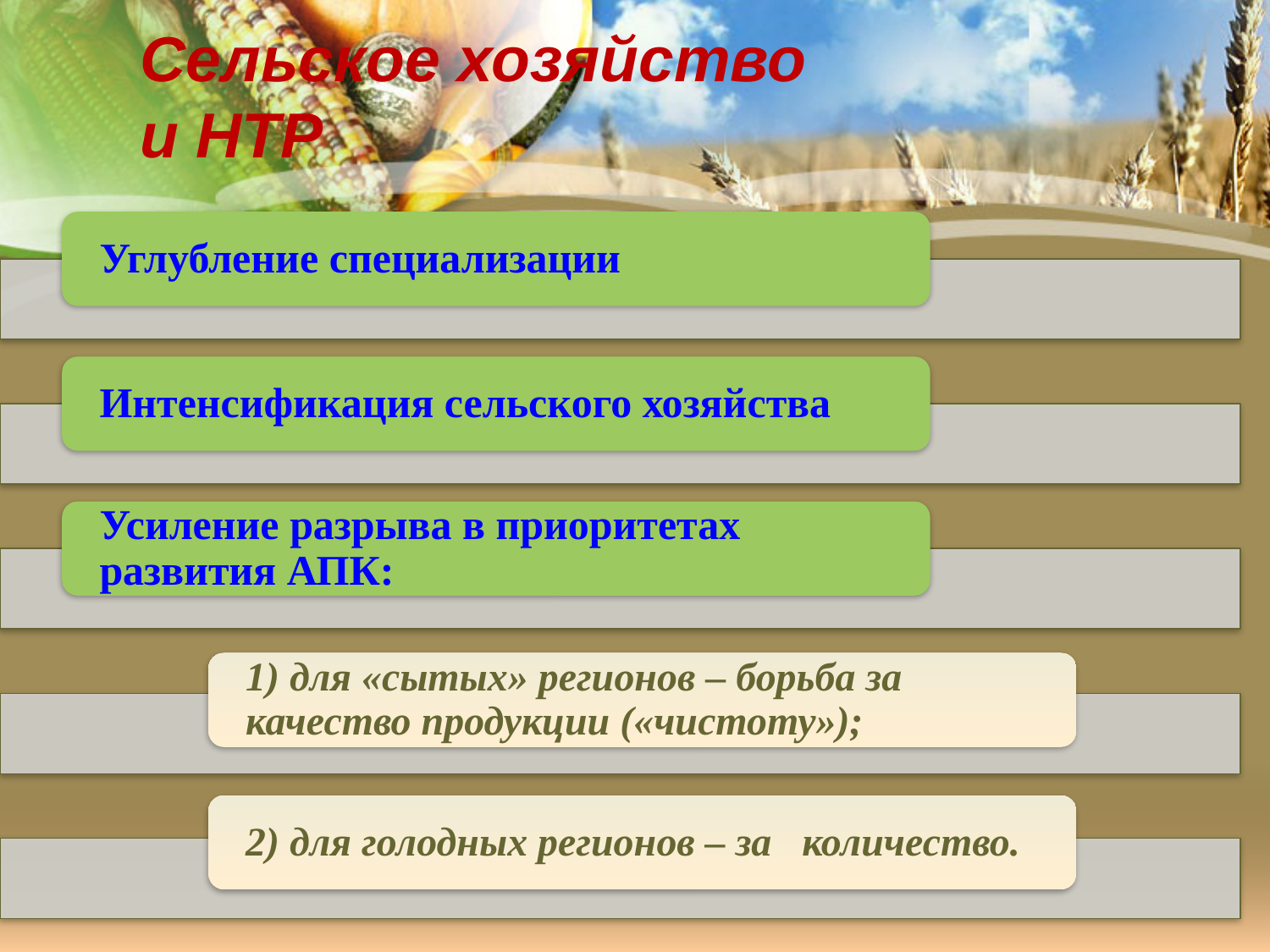

# Сельское хозяйство и НТР
Углубление специализации
Интенсификация сельского хозяйства
Усиление разрыва в приоритетах развития АПК:
1) для «сытых» регионов – борьба за качество продукции («чистоту»);
2) для голодных регионов – за   количество.